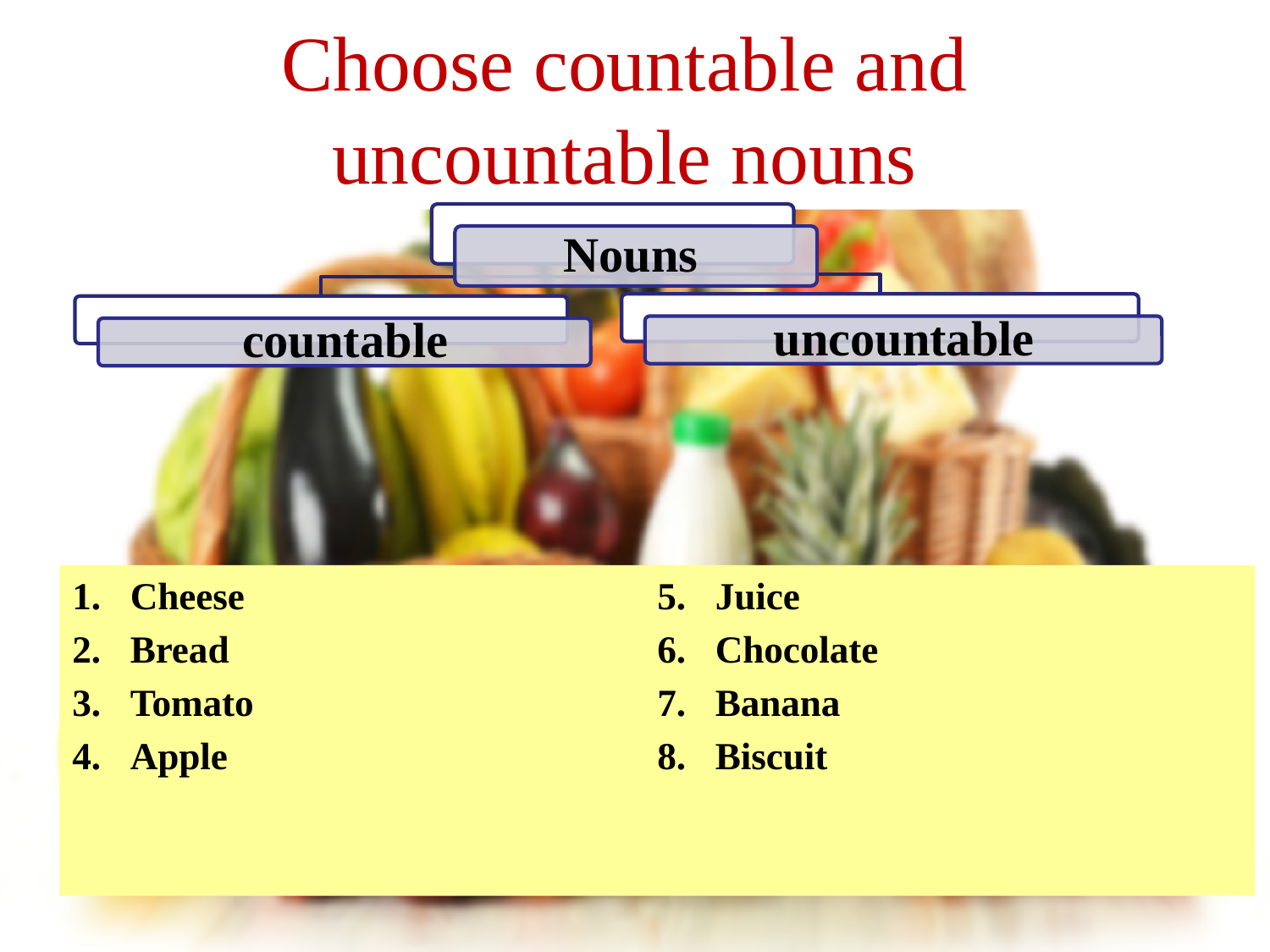

# Choose countable and uncountable nouns
Nouns
countable
uncountable
Cheese
Bread
Tomato
Apple

Juice
Chocolate
Banana
Biscuit